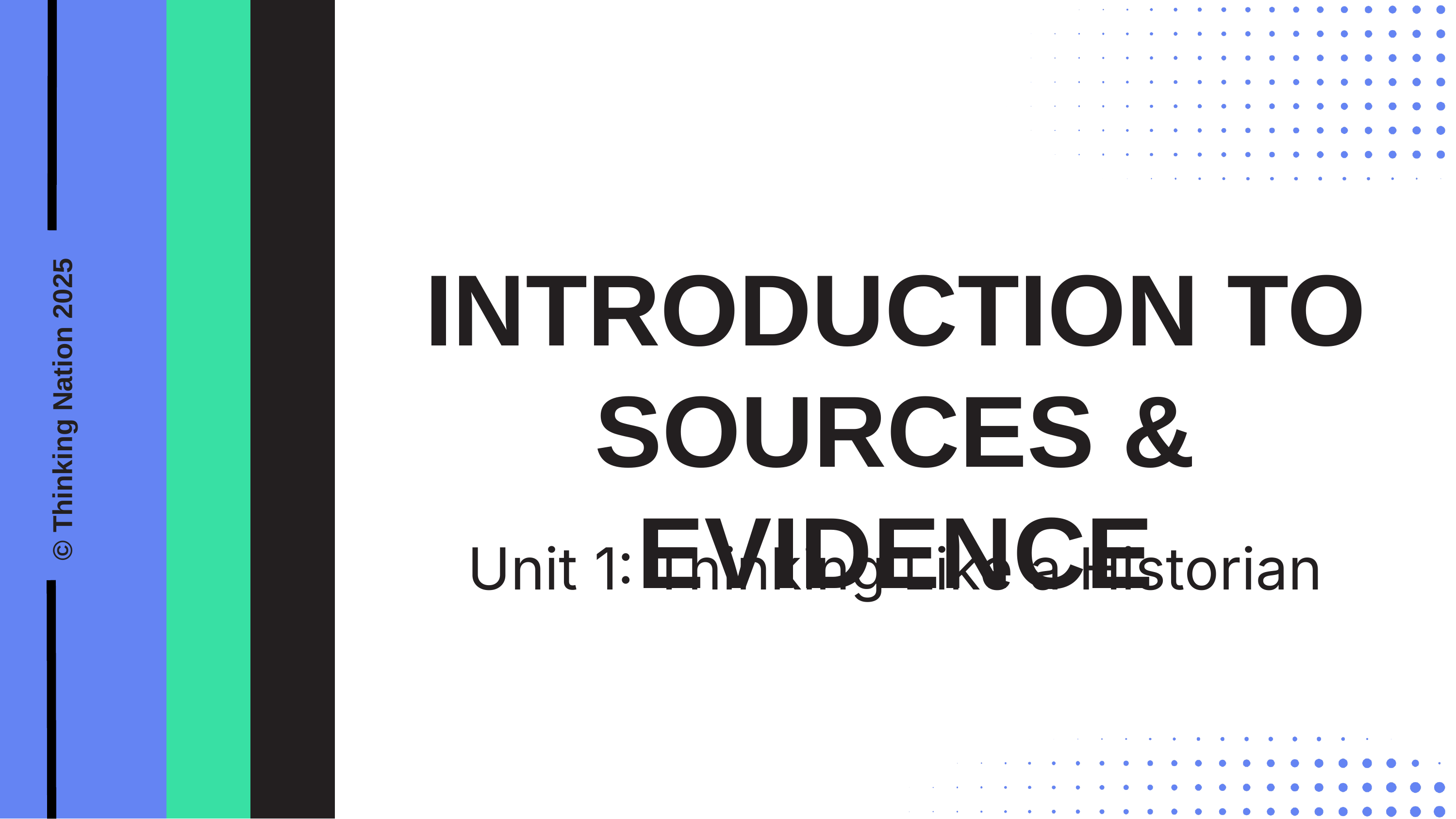

INTRODUCTION TO SOURCES & EVIDENCE
© Thinking Nation 2025
Unit 1: Thinking Like a Historian